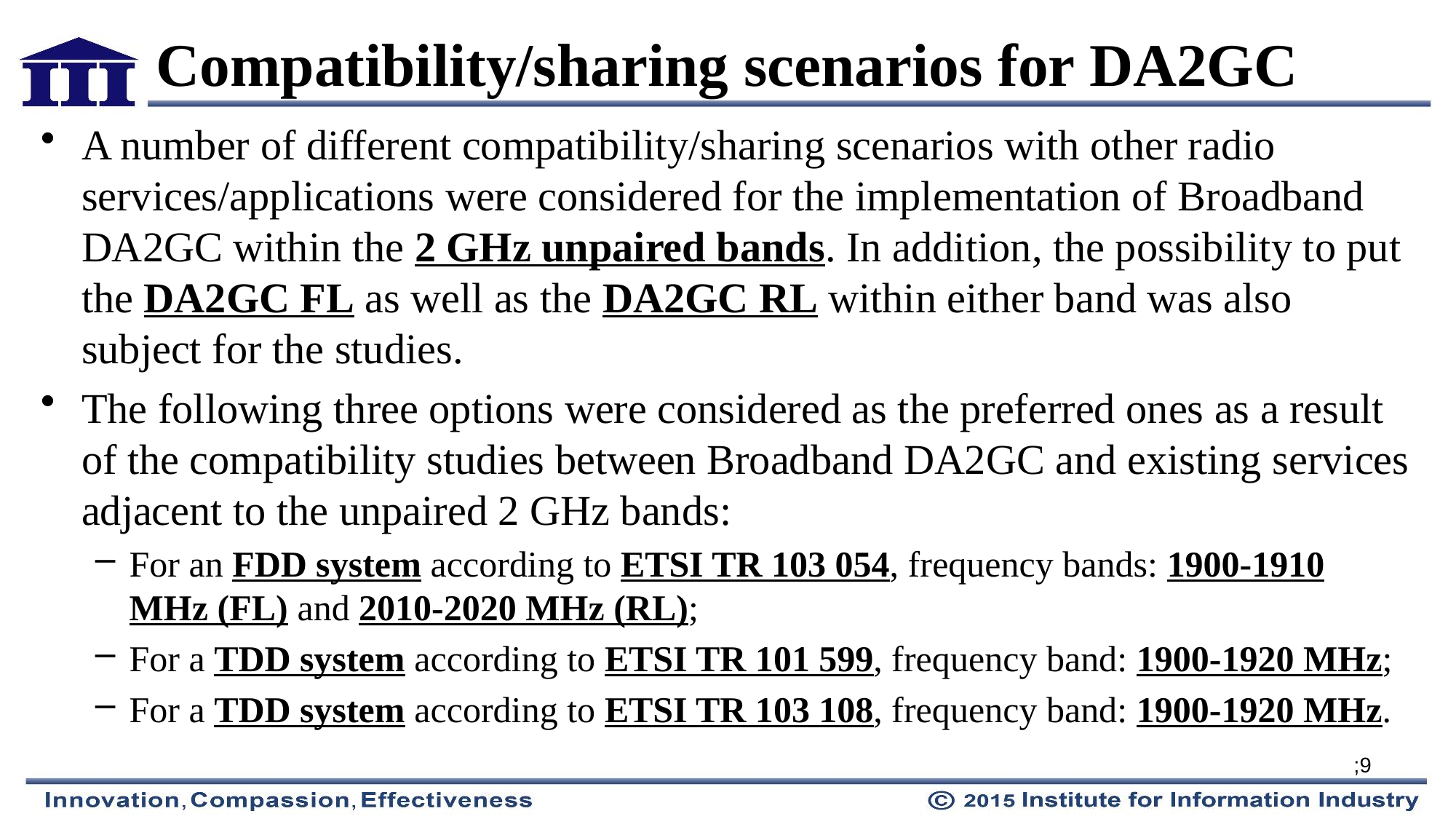

# Compatibility/sharing scenarios for DA2GC
A number of different compatibility/sharing scenarios with other radio services/applications were considered for the implementation of Broadband DA2GC within the 2 GHz unpaired bands. In addition, the possibility to put the DA2GC FL as well as the DA2GC RL within either band was also subject for the studies.
The following three options were considered as the preferred ones as a result of the compatibility studies between Broadband DA2GC and existing services adjacent to the unpaired 2 GHz bands:
For an FDD system according to ETSI TR 103 054, frequency bands: 1900-1910 MHz (FL) and 2010-2020 MHz (RL);
For a TDD system according to ETSI TR 101 599, frequency band: 1900-1920 MHz;
For a TDD system according to ETSI TR 103 108, frequency band: 1900-1920 MHz.
;9